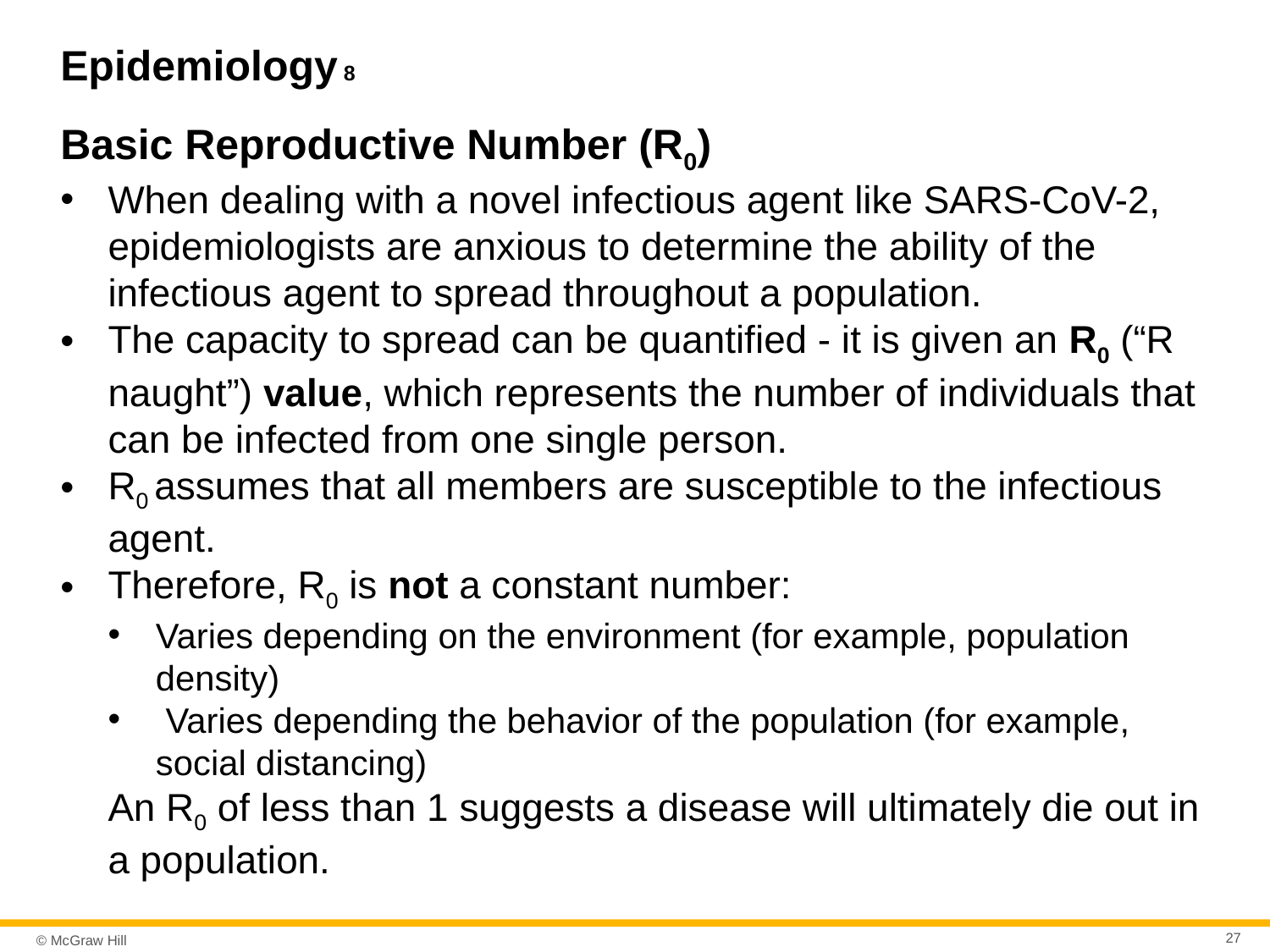

# Epidemiology 8
Basic Reproductive Number (R0)
When dealing with a novel infectious agent like SARS-CoV-2, epidemiologists are anxious to determine the ability of the infectious agent to spread throughout a population.
The capacity to spread can be quantified - it is given an R0 (“R naught”) value, which represents the number of individuals that can be infected from one single person.
R0 assumes that all members are susceptible to the infectious agent.
Therefore, R0 is not a constant number:
Varies depending on the environment (for example, population density)
 Varies depending the behavior of the population (for example, social distancing)
An R0 of less than 1 suggests a disease will ultimately die out in a population.